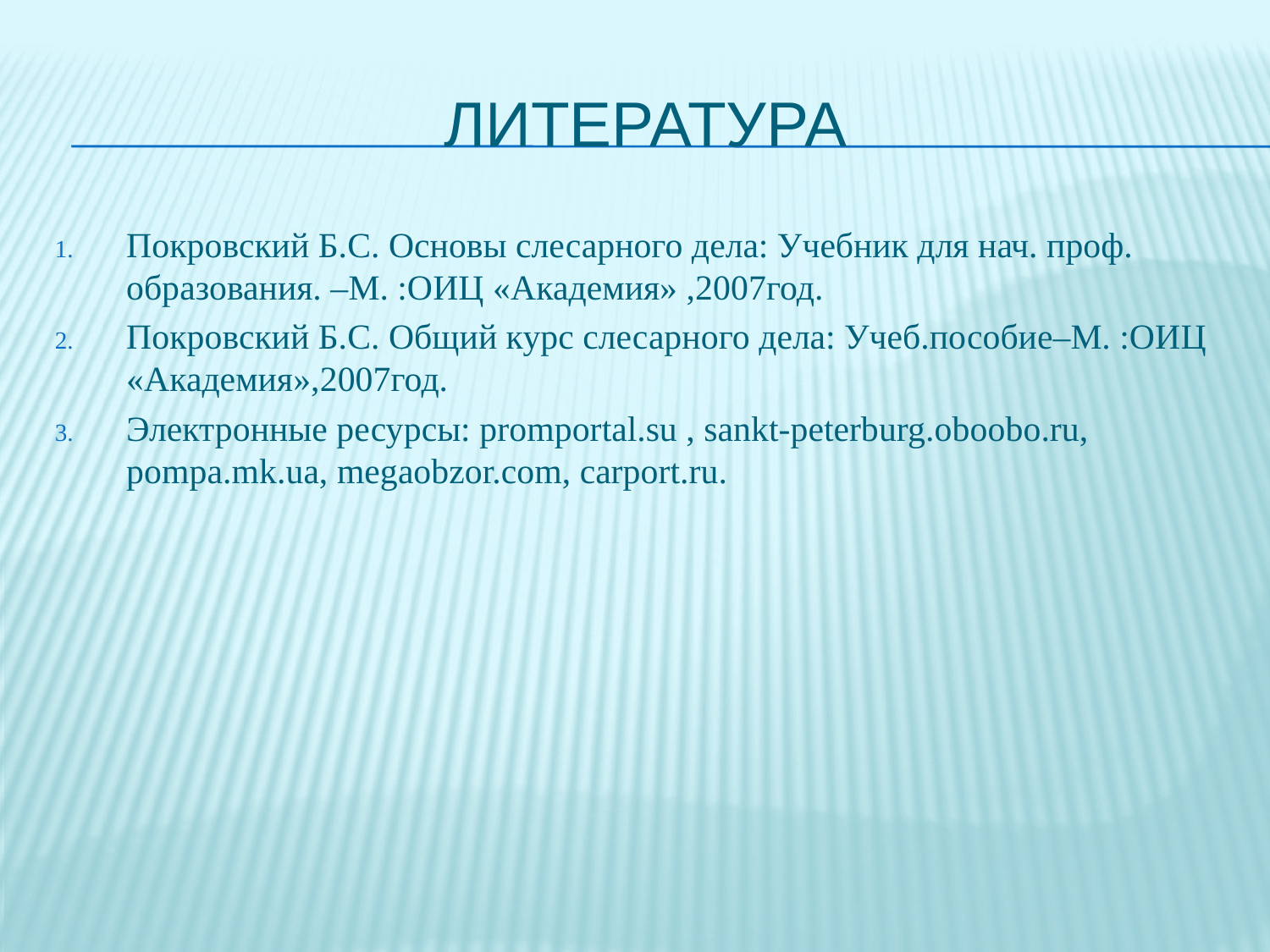

# литература
Покровский Б.С. Основы слесарного дела: Учебник для нач. проф. образования. –М. :ОИЦ «Академия» ,2007год.
Покровский Б.С. Общий курс слесарного дела: Учеб.пособие–М. :ОИЦ «Академия»,2007год.
Электронные ресурсы: promportal.su , sankt-peterburg.oboobo.ru, pompa.mk.ua, megaobzor.com, carport.ru.